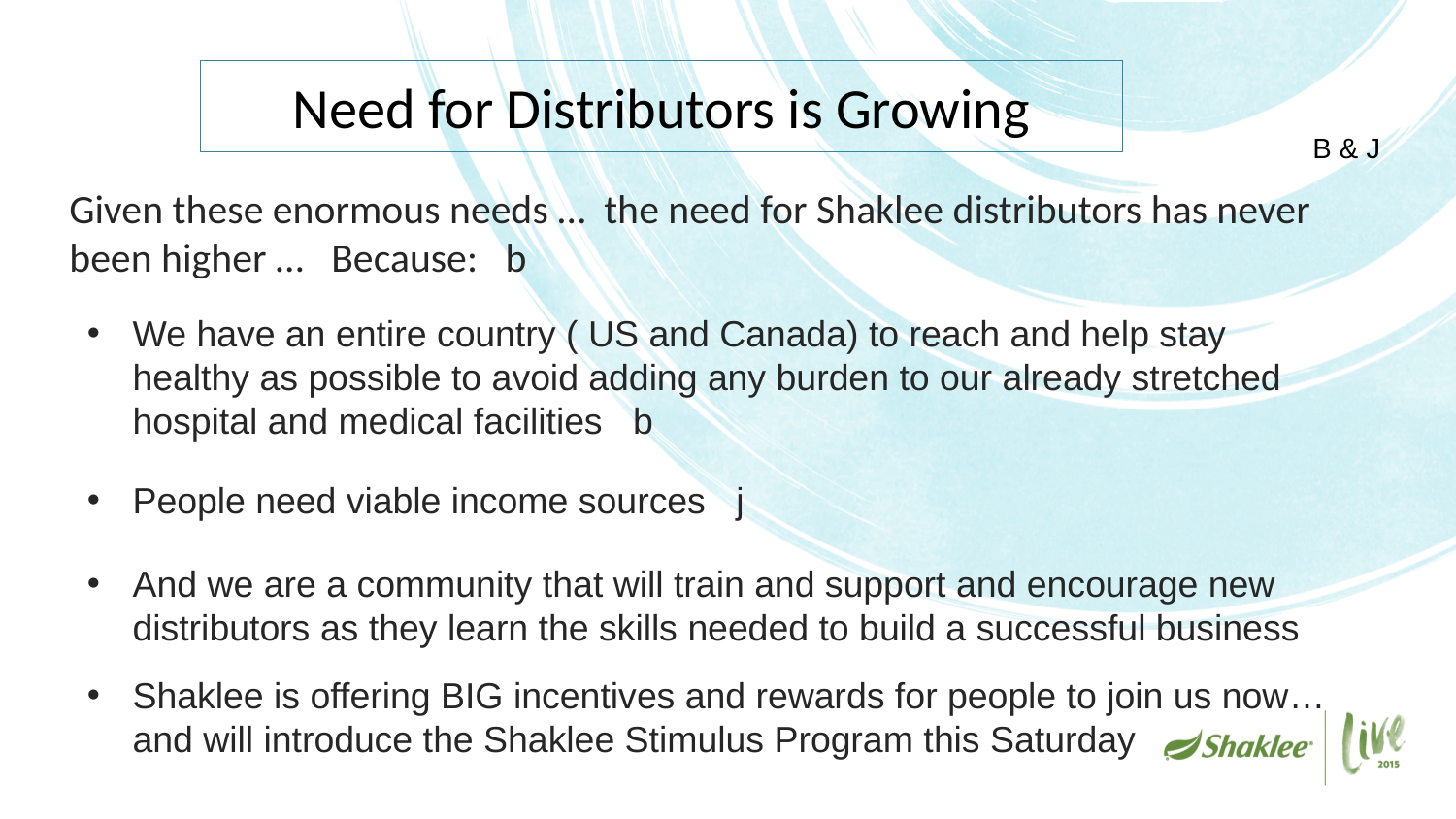

# Need for Distributors is Growing
B & J
Given these enormous needs …  the need for Shaklee distributors has never been higher …   Because:   b
We have an entire country ( US and Canada) to reach and help stay healthy as possible to avoid adding any burden to our already stretched hospital and medical facilities   b
People need viable income sources   j

And we are a community that will train and support and encourage new distributors as they learn the skills needed to build a successful business
Shaklee is offering BIG incentives and rewards for people to join us now… and will introduce the Shaklee Stimulus Program this Saturday